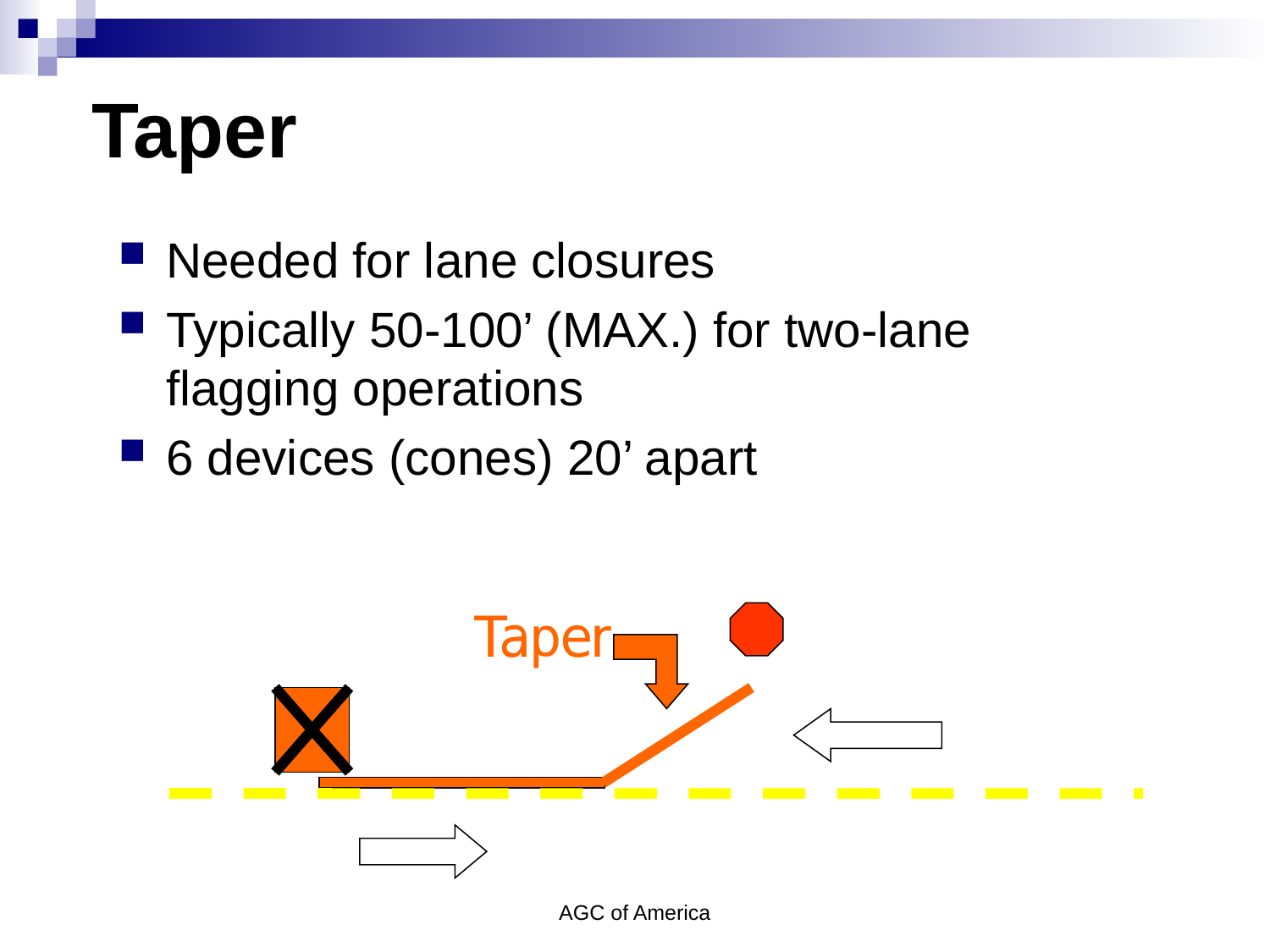

# Taper
Needed for lane closures
Typically 50-100’ (MAX.) for two-lane flagging operations
6 devices (cones) 20’ apart
Taper

AGC of America